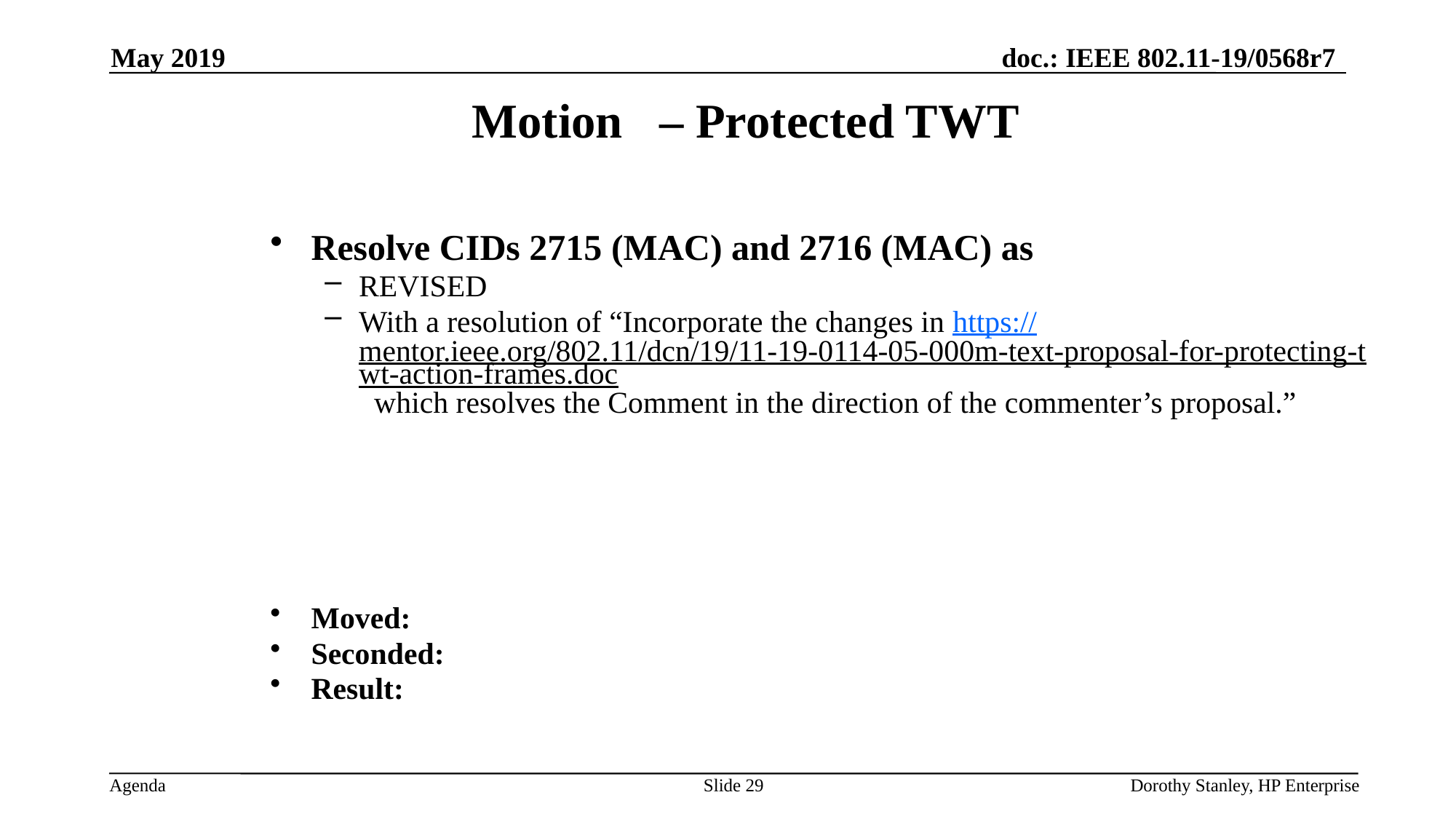

May 2019
Motion   – Protected TWT

Resolve CIDs 2715 (MAC) and 2716 (MAC) as
REVISED
With a resolution of “Incorporate the changes in https://mentor.ieee.org/802.11/dcn/19/11-19-0114-05-000m-text-proposal-for-protecting-twt-action-frames.doc  which resolves the Comment in the direction of the commenter’s proposal.”

Moved:
Seconded:
Result:

Slide 29
Dorothy Stanley, HP Enterprise